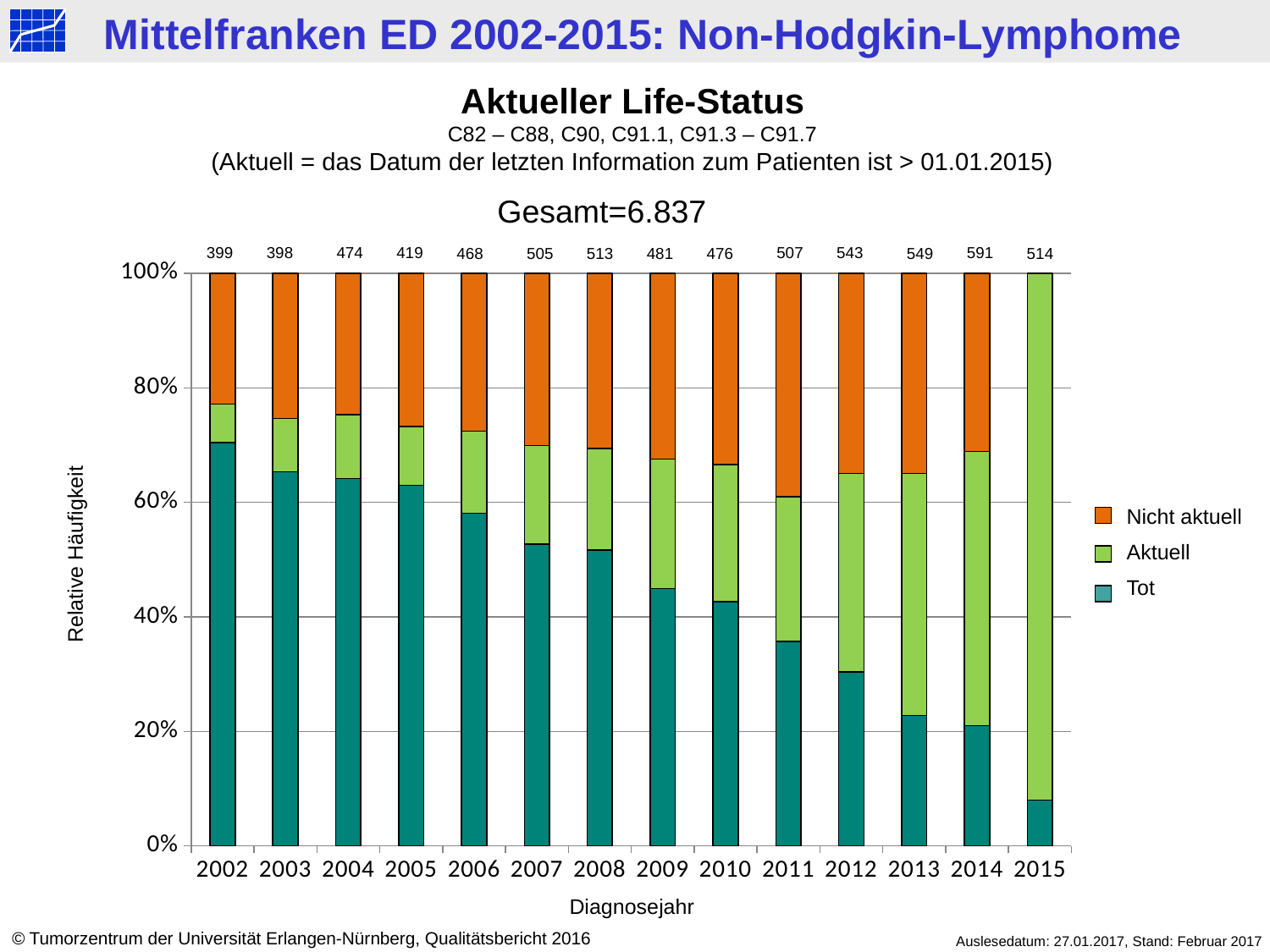

Aktueller Life-Status
C82 – C88, C90, C91.1, C91.3 – C91.7
(Aktuell = das Datum der letzten Information zum Patienten ist > 01.01.2015)
Gesamt=6.837
507
543
591
399
398
474
419
468
505
481
513
476
549
514

### Chart

| Category | tot | > 2015 | < 2015 |
|---|---|---|---|
| 2002 | 281.0 | 27.0 | 91.0 |
| 2003 | 260.0 | 37.0 | 101.0 |
| 2004 | 304.0 | 53.0 | 117.0 |
| 2005 | 264.0 | 43.0 | 112.0 |
| 2006 | 272.0 | 67.0 | 129.0 |
| 2007 | 266.0 | 87.0 | 152.0 |
| 2008 | 265.0 | 91.0 | 157.0 |
| 2009 | 216.0 | 109.0 | 156.0 |
| 2010 | 203.0 | 114.0 | 159.0 |
| 2011 | 181.0 | 128.0 | 198.0 |
| 2012 | 165.0 | 188.0 | 190.0 |
| 2013 | 125.0 | 232.0 | 192.0 |
| 2014 | 124.0 | 283.0 | 184.0 |
| 2015 | 41.0 | 473.0 | None |
Nicht aktuell
Aktuell
Tot

Relative Häufigkeit

Diagnosejahr